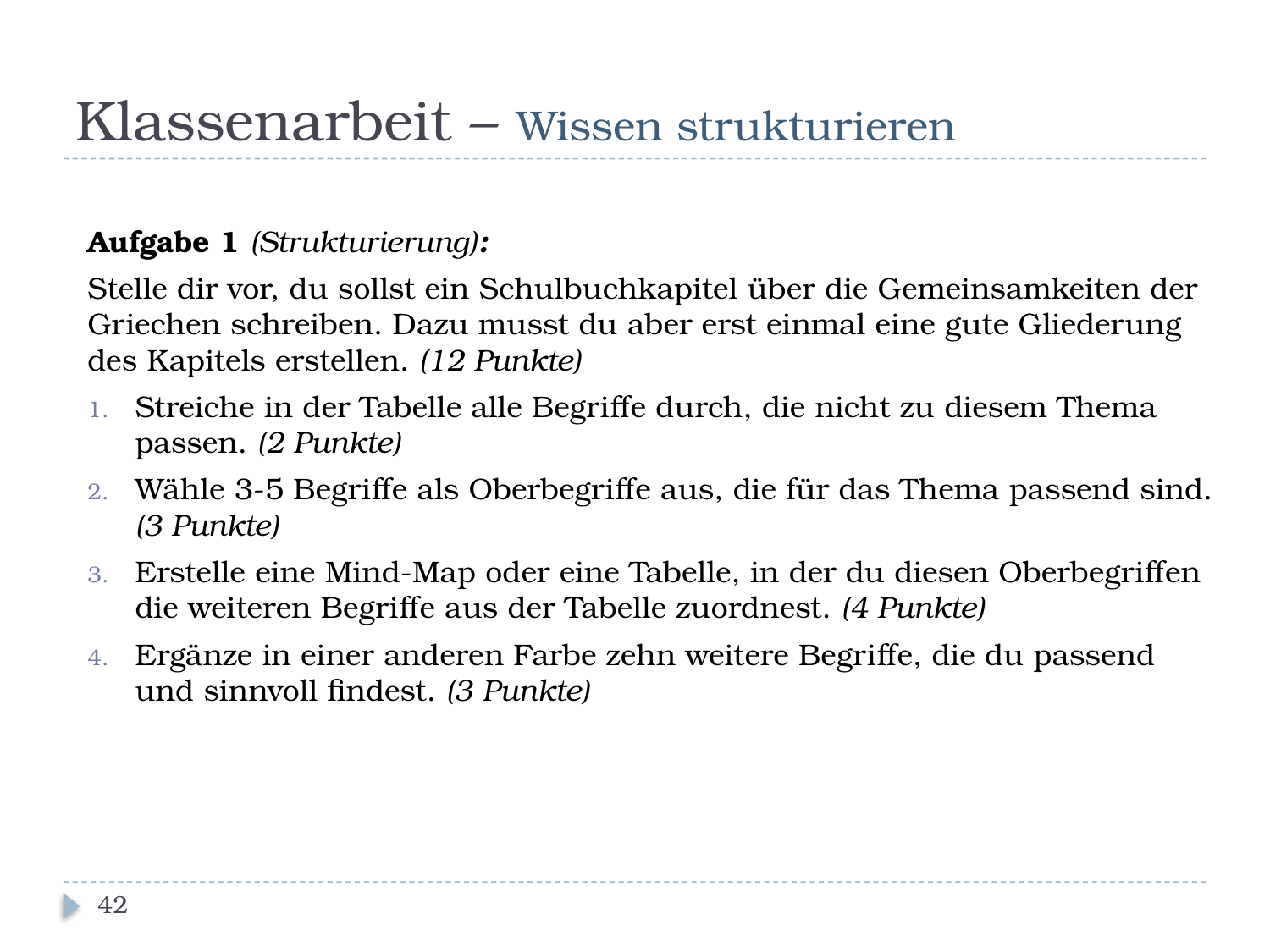

# Klassenarbeit – Wissen strukturieren
Aufgabe 1 (Strukturierung):
Stelle dir vor, du sollst ein Schulbuchkapitel über die Gemeinsamkeiten der Griechen schreiben. Dazu musst du aber erst einmal eine gute Gliederung des Kapitels erstellen. (12 Punkte)
Streiche in der Tabelle alle Begriffe durch, die nicht zu diesem Thema passen. (2 Punkte)
Wähle 3-5 Begriffe als Oberbegriffe aus, die für das Thema passend sind. (3 Punkte)
Erstelle eine Mind-Map oder eine Tabelle, in der du diesen Oberbegriffen die weiteren Begriffe aus der Tabelle zuordnest. (4 Punkte)
Ergänze in einer anderen Farbe zehn weitere Begriffe, die du passend und sinnvoll findest. (3 Punkte)

42